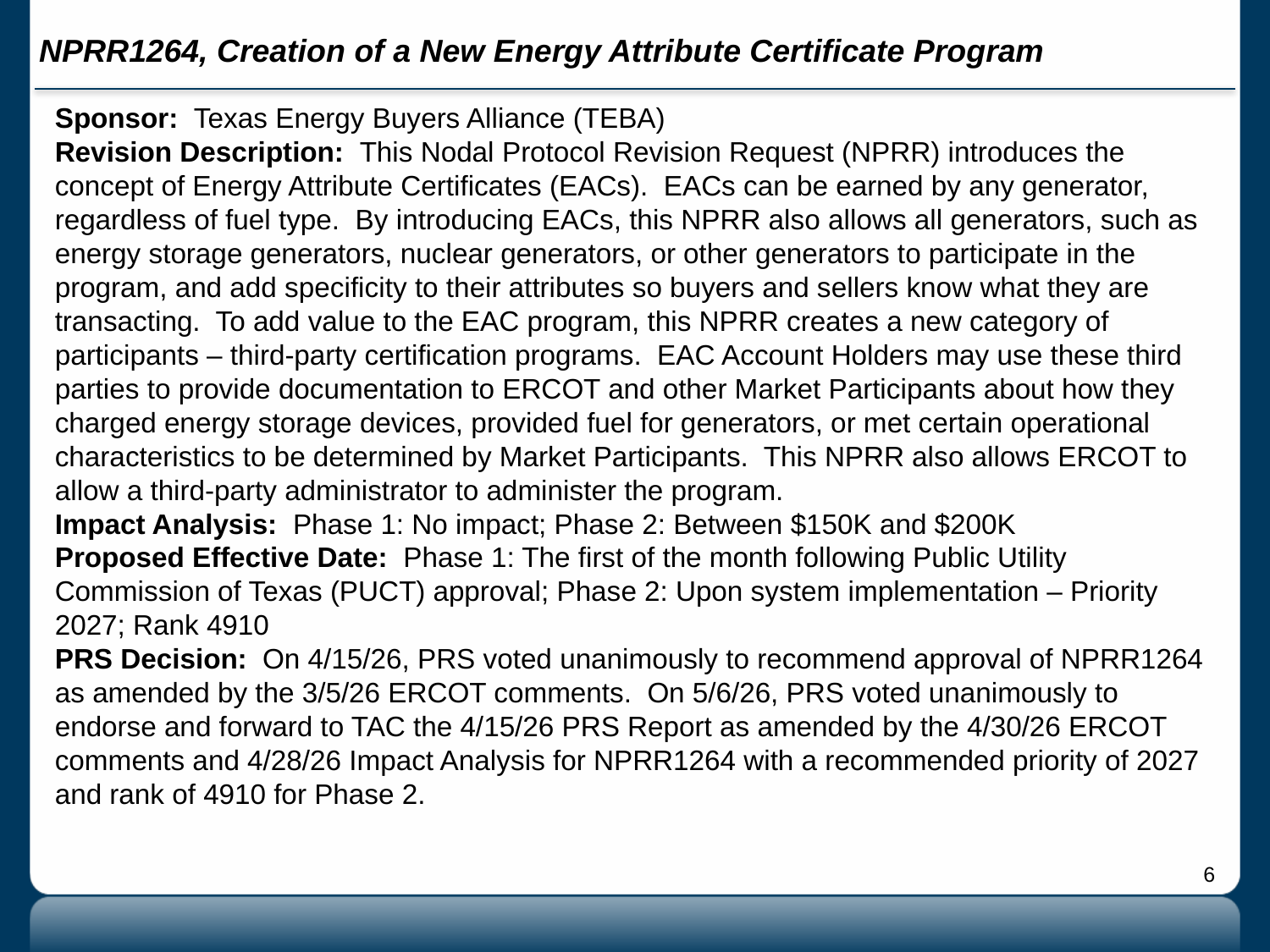

# NPRR1264, Creation of a New Energy Attribute Certificate Program
Sponsor:  Texas Energy Buyers Alliance (TEBA)
Revision Description:  This Nodal Protocol Revision Request (NPRR) introduces the concept of Energy Attribute Certificates (EACs).  EACs can be earned by any generator, regardless of fuel type.  By introducing EACs, this NPRR also allows all generators, such as energy storage generators, nuclear generators, or other generators to participate in the program, and add specificity to their attributes so buyers and sellers know what they are transacting.  To add value to the EAC program, this NPRR creates a new category of participants – third-party certification programs.  EAC Account Holders may use these third parties to provide documentation to ERCOT and other Market Participants about how they charged energy storage devices, provided fuel for generators, or met certain operational characteristics to be determined by Market Participants.  This NPRR also allows ERCOT to allow a third-party administrator to administer the program.
Impact Analysis:  Phase 1: No impact; Phase 2: Between $150K and $200K
Proposed Effective Date:  Phase 1: The first of the month following Public Utility Commission of Texas (PUCT) approval; Phase 2: Upon system implementation – Priority 2027; Rank 4910
PRS Decision:  On 4/15/26, PRS voted unanimously to recommend approval of NPRR1264 as amended by the 3/5/26 ERCOT comments.  On 5/6/26, PRS voted unanimously to endorse and forward to TAC the 4/15/26 PRS Report as amended by the 4/30/26 ERCOT comments and 4/28/26 Impact Analysis for NPRR1264 with a recommended priority of 2027 and rank of 4910 for Phase 2.